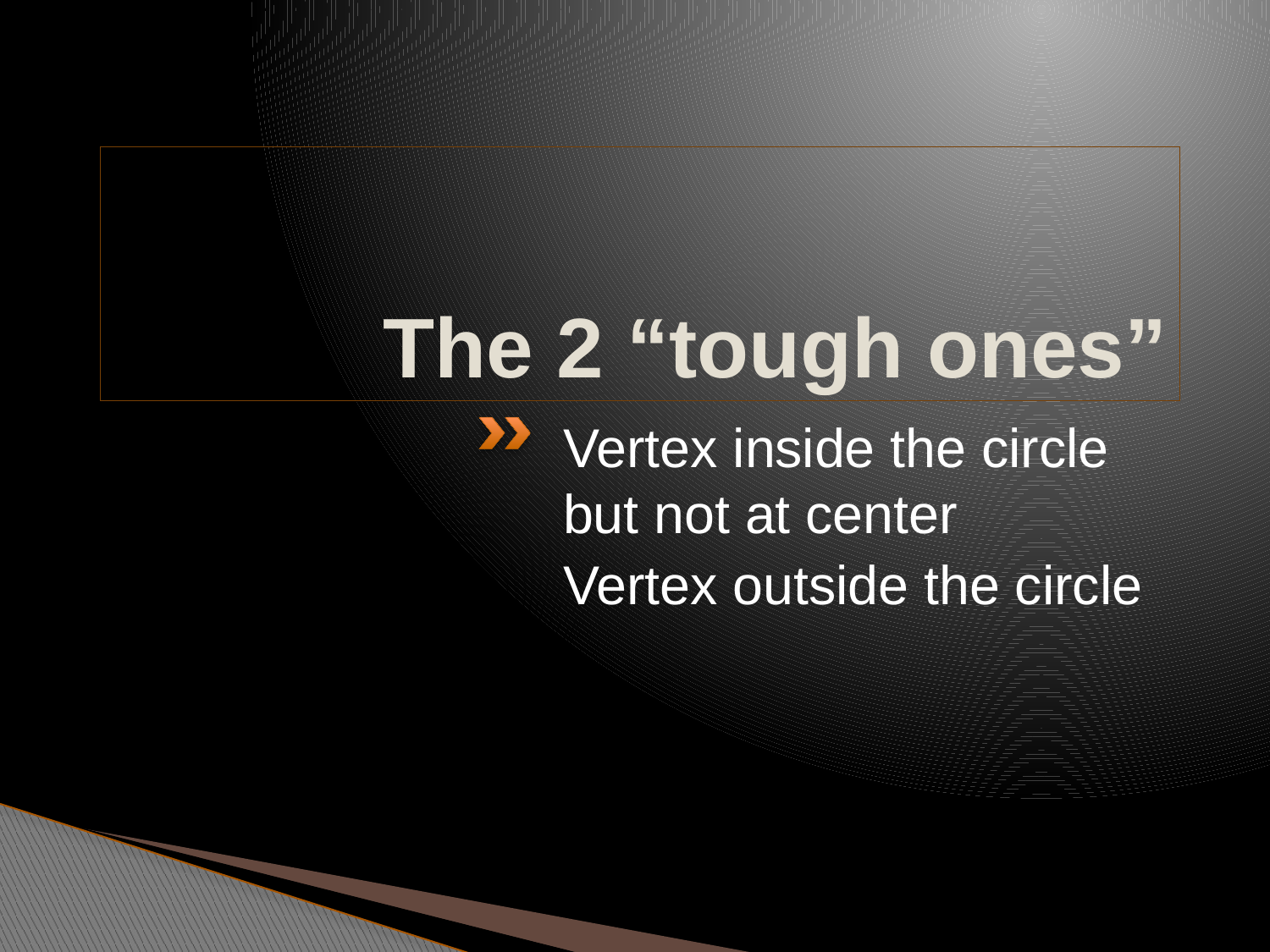

# The 2 “tough ones”
Vertex inside the circle but not at center
Vertex outside the circle